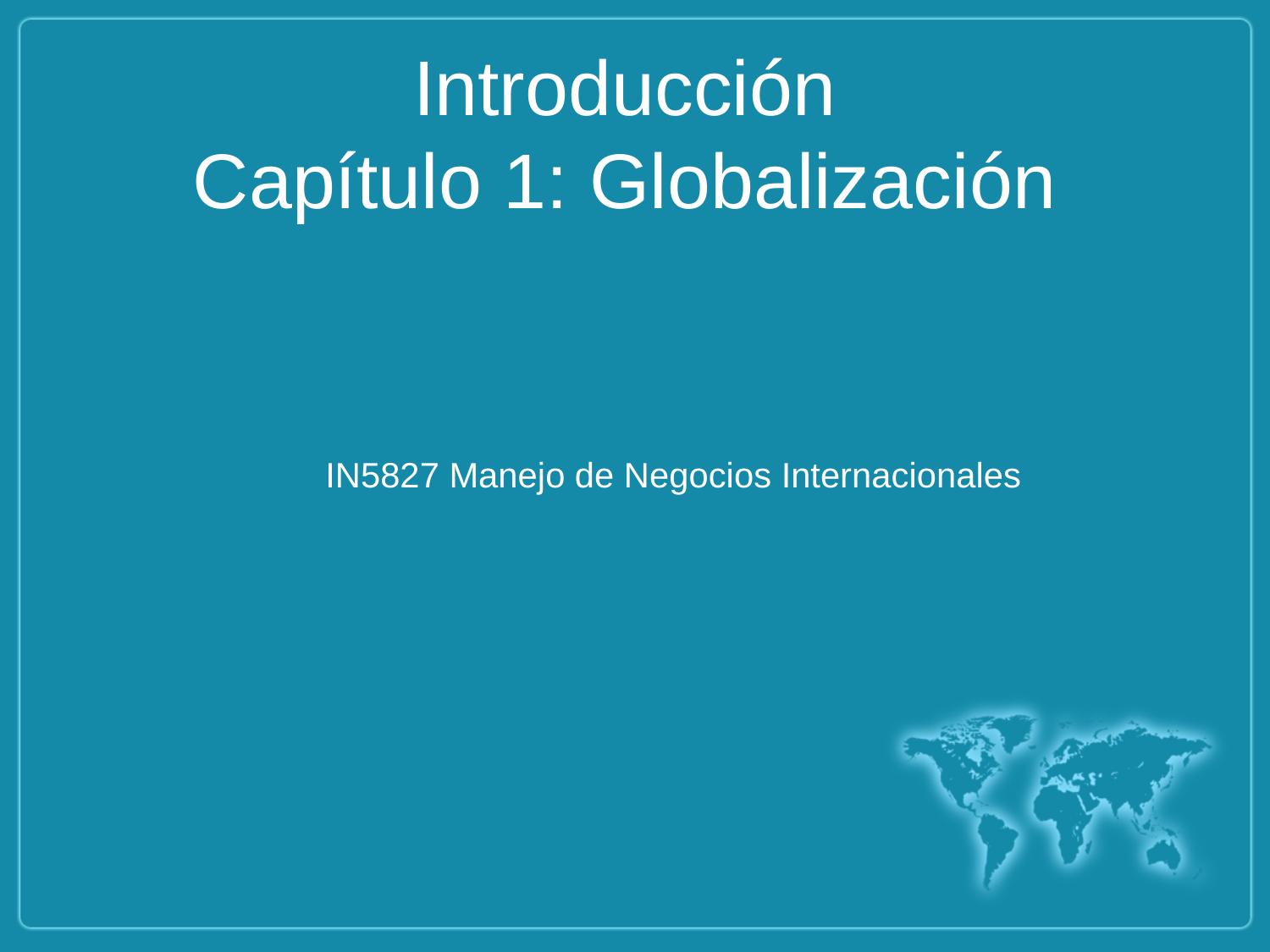

# Introducción Capítulo 1: Globalización
IN5827 Manejo de Negocios Internacionales